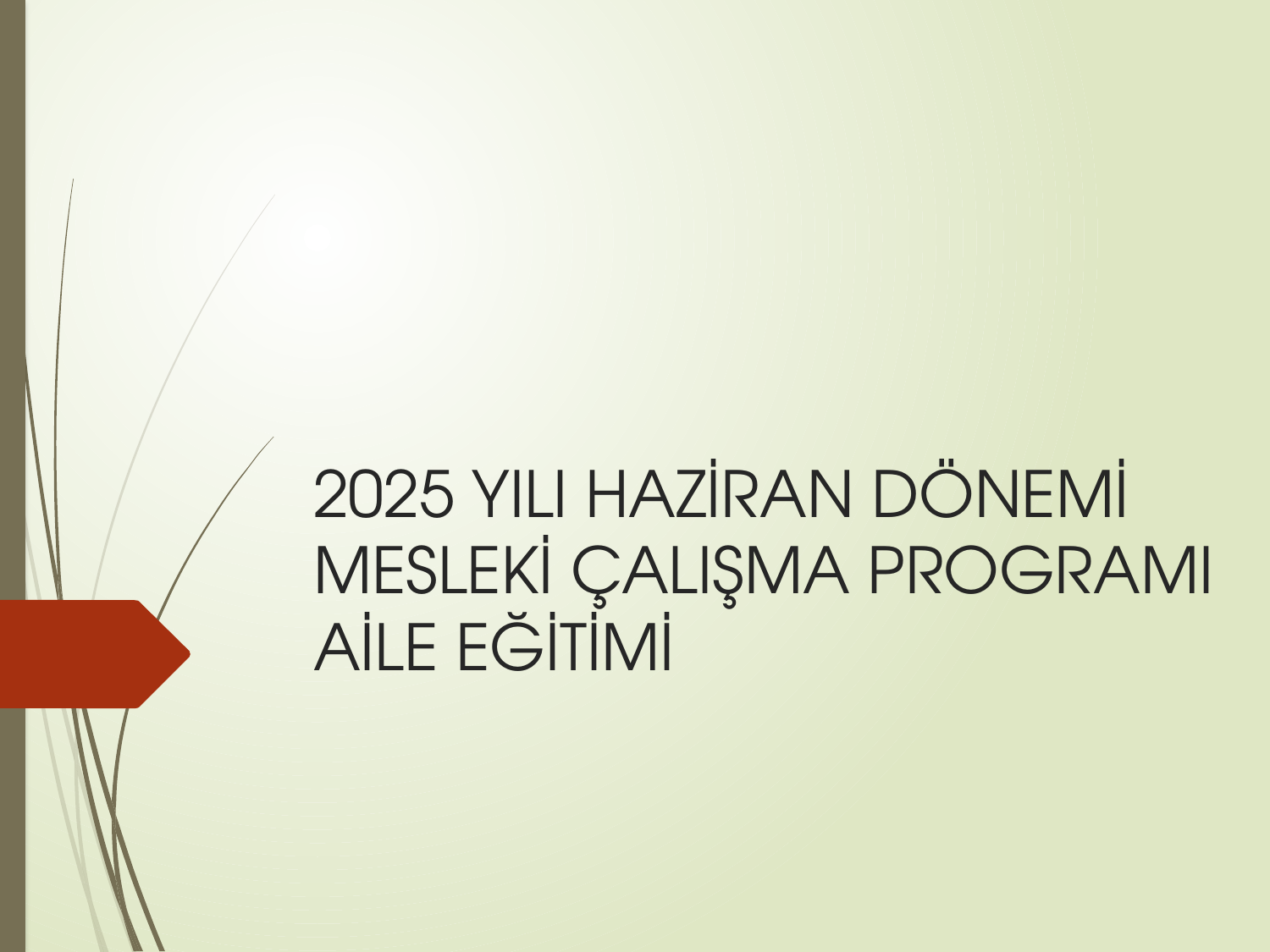

# 2025 YILI HAZİRAN DÖNEMİ MESLEKİ ÇALIŞMA PROGRAMI AİLE EĞİTİMİ